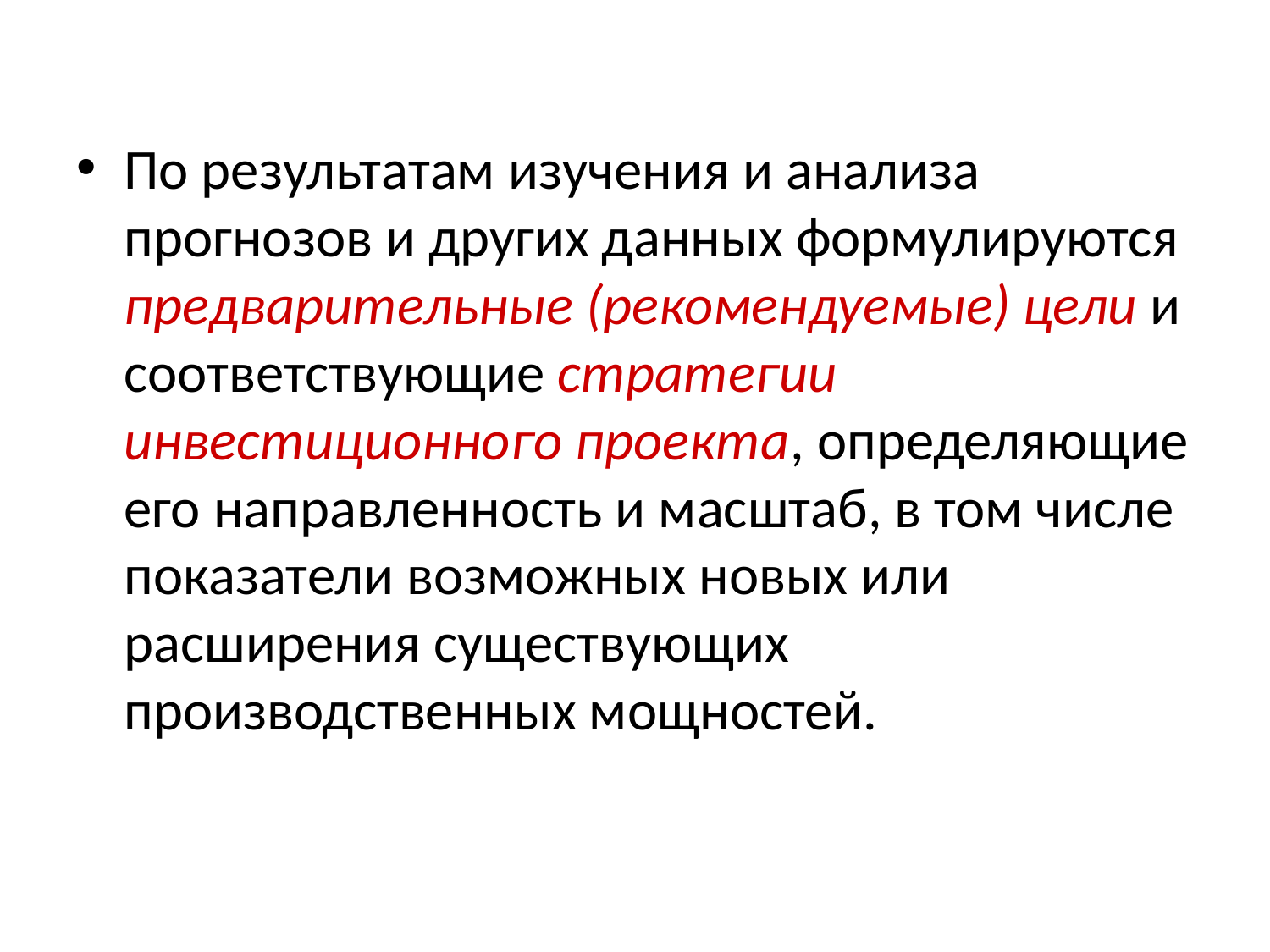

По результатам изучения и анализа прогнозов и других данных формулируются предварительные (рекомендуемые) цели и соответствующие стратегии инвестиционного проекта, определяющие его направленность и масштаб, в том числе показатели возможных новых или расширения существующих производственных мощностей.